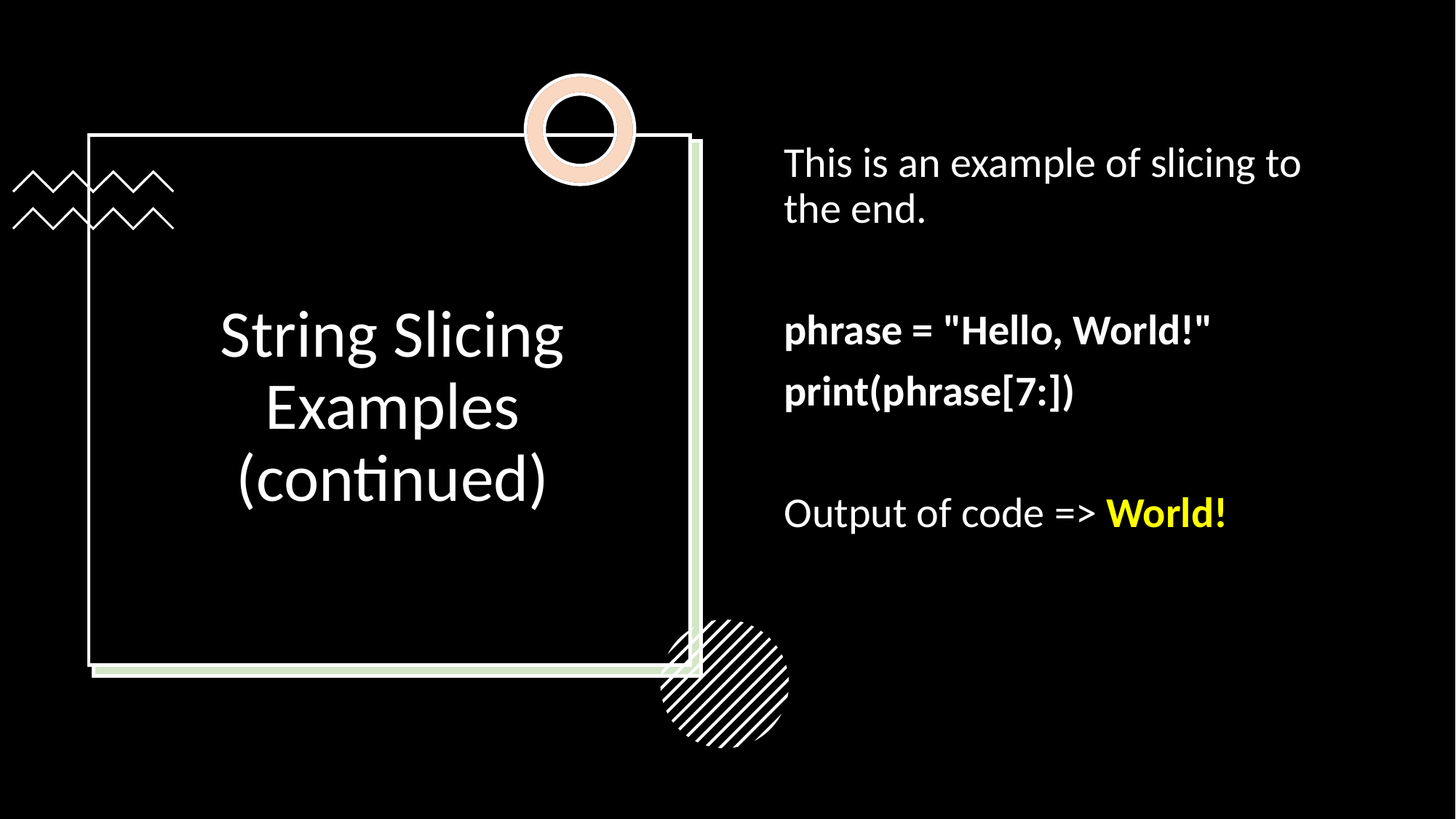

This is an example of slicing to the end.

phrase = "Hello, World!"
print(phrase[7:])

Output of code => World!

# String Slicing Examples (continued)